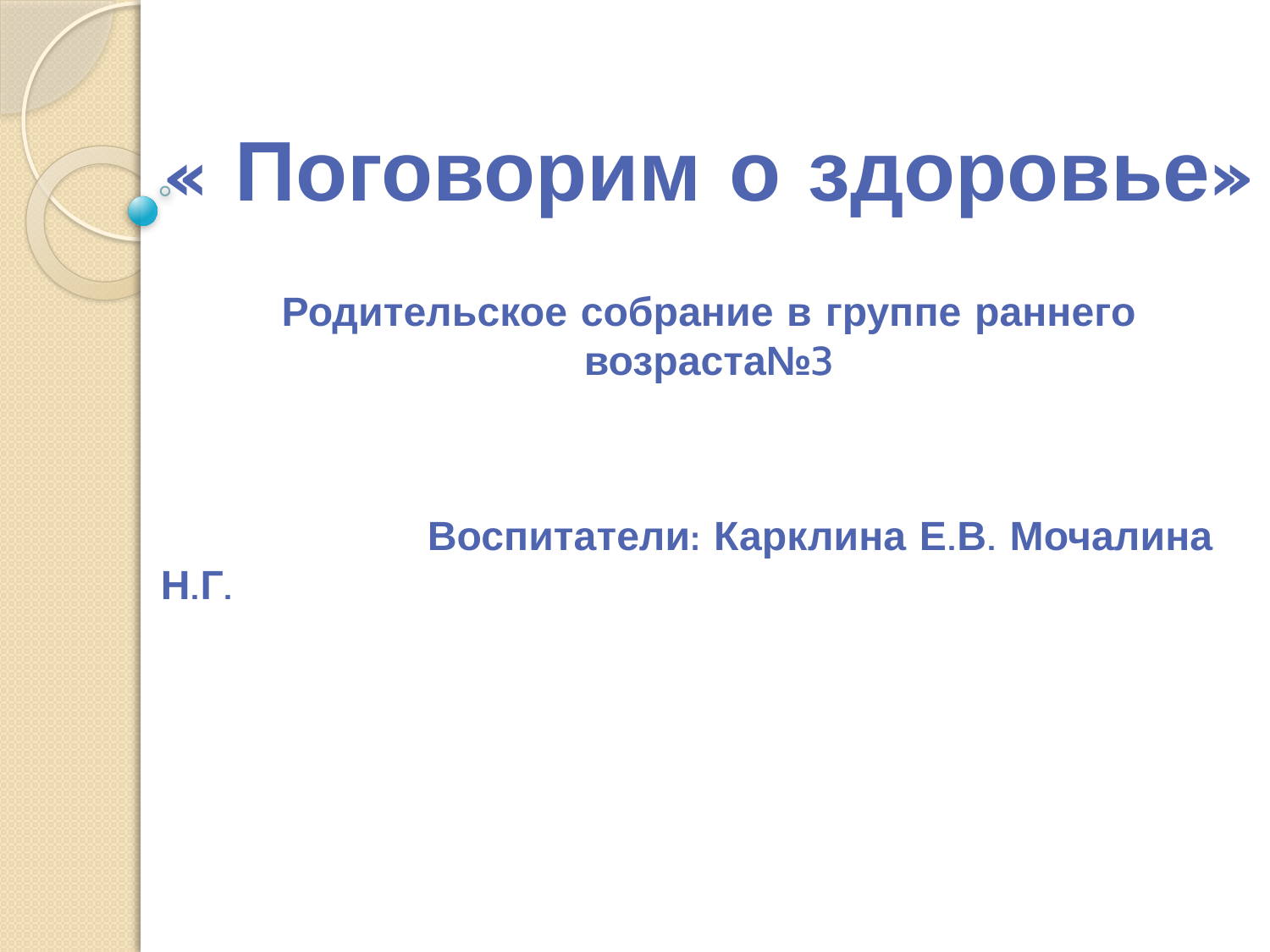

« Поговорим о здоровье»

Родительское собрание в группе раннего возраста№3

                    Воспитатели: Карклина Е.В. Мочалина Н.Г.